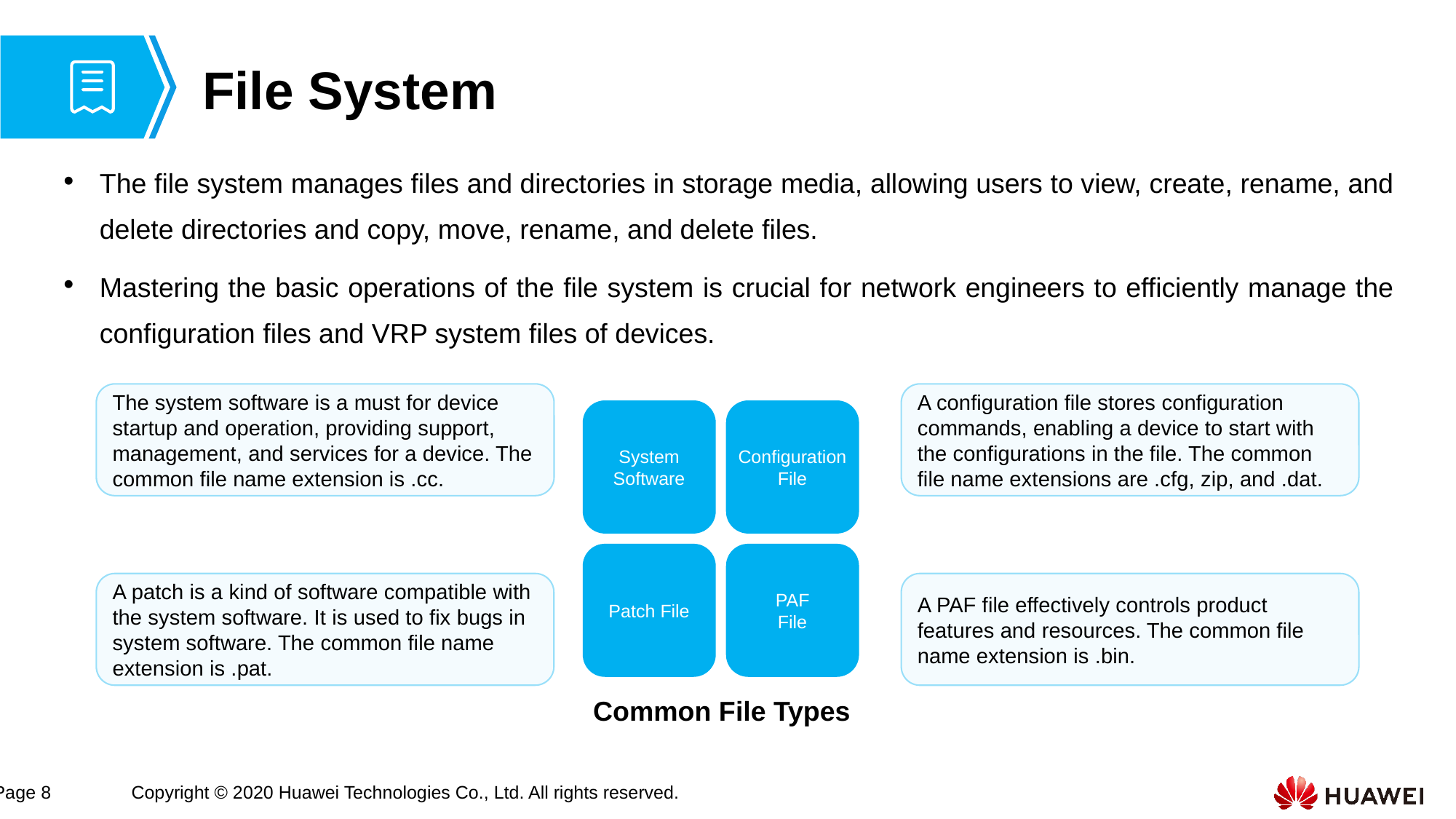

# File System
The file system manages files and directories in storage media, allowing users to view, create, rename, and delete directories and copy, move, rename, and delete files.
Mastering the basic operations of the file system is crucial for network engineers to efficiently manage the configuration files and VRP system files of devices.

System Software
Configuration File
Patch File
PAF
File
The system software is a must for device startup and operation, providing support, management, and services for a device. The common file name extension is .cc.
A configuration file stores configuration commands, enabling a device to start with the configurations in the file. The common file name extensions are .cfg, zip, and .dat.
A patch is a kind of software compatible with the system software. It is used to fix bugs in system software. The common file name extension is .pat.
A PAF file effectively controls product features and resources. The common file name extension is .bin.
Common File Types